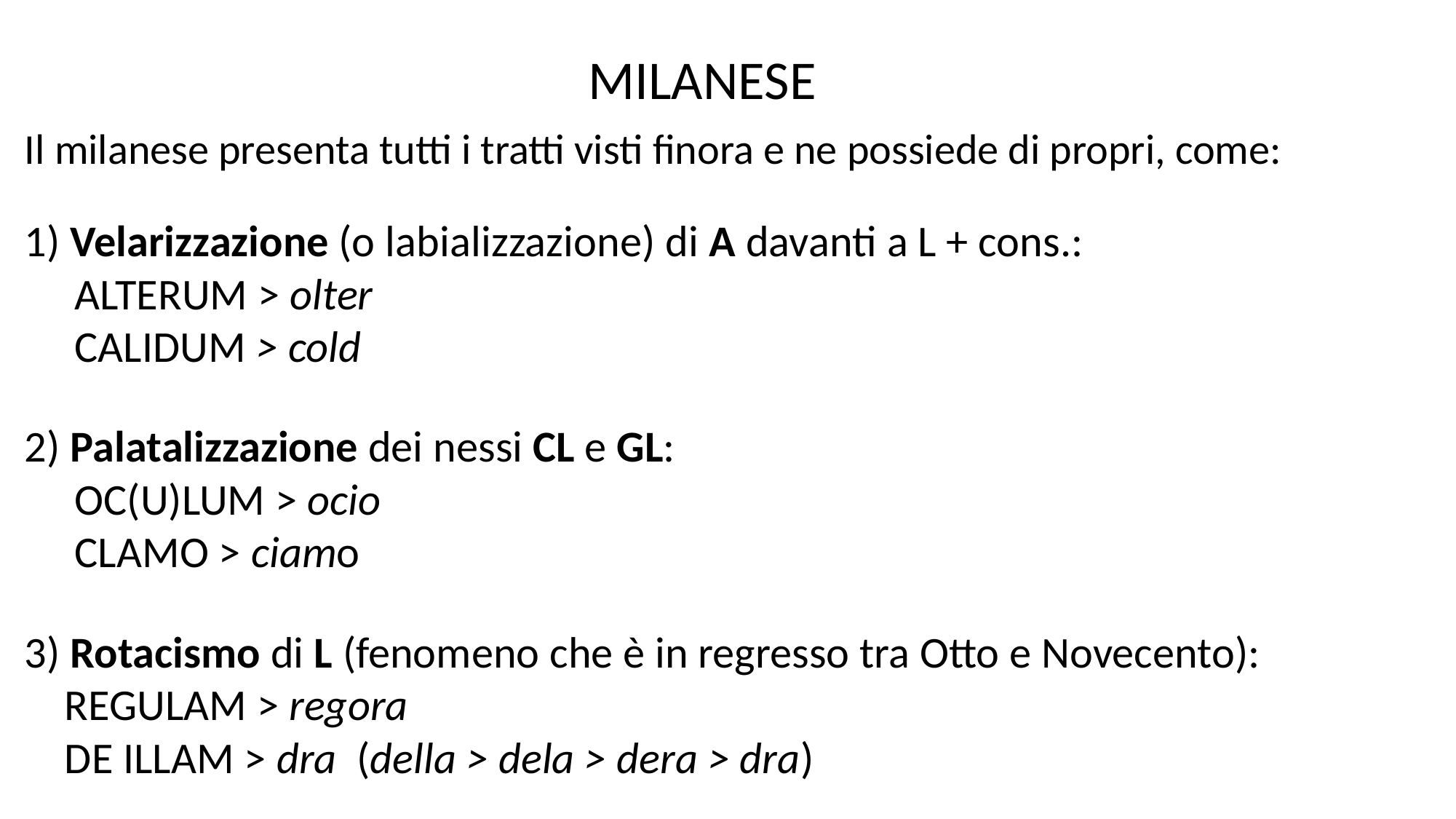

MILANESE
Il milanese presenta tutti i tratti visti finora e ne possiede di propri, come:

1) Velarizzazione (o labializzazione) di A davanti a L + cons.:
     ALTERUM > olter
     CALIDUM > cold

2) Palatalizzazione dei nessi CL e GL:
     OC(U)LUM > ocio
     CLAMO > ciamo

3) Rotacismo di L (fenomeno che è in regresso tra Otto e Novecento):
    REGULAM > regora
    DE ILLAM > dra  (della > dela > dera > dra)